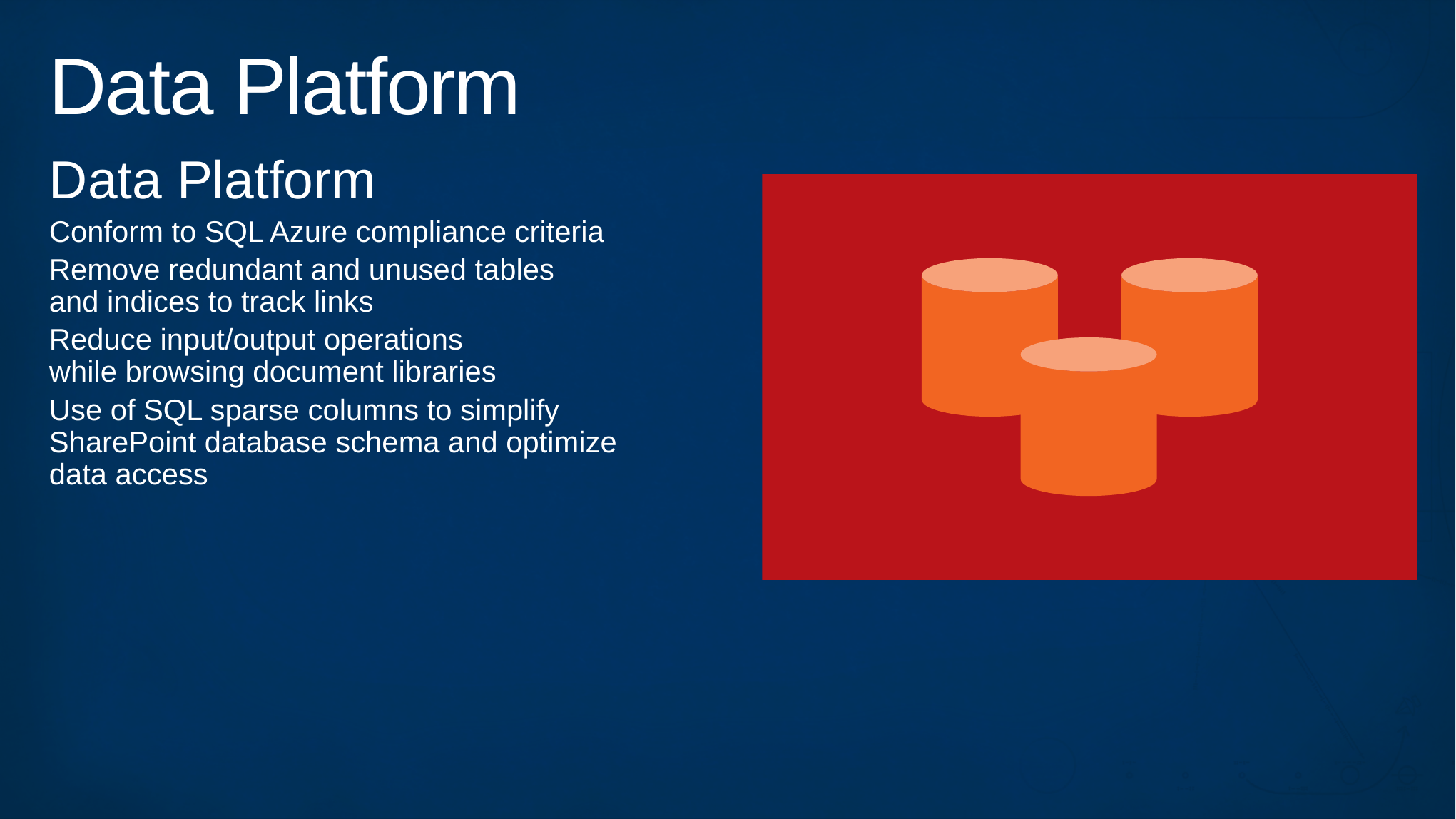

# Data Platform
Data Platform
Conform to SQL Azure compliance criteria
Remove redundant and unused tables
and indices to track links
Reduce input/output operations
while browsing document libraries
Use of SQL sparse columns to simplify SharePoint database schema and optimize data access